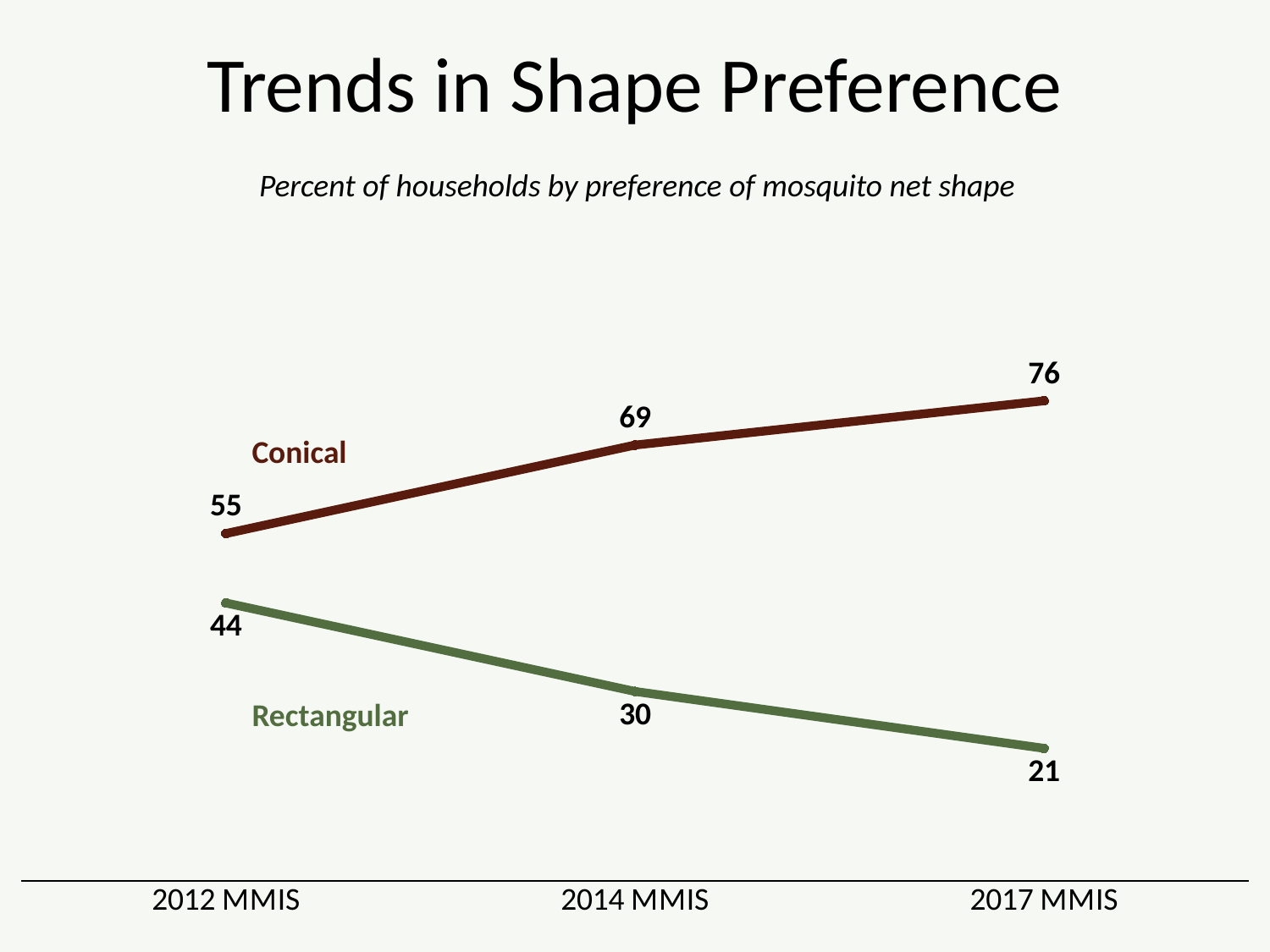

# Trends in Shape Preference
Percent of households by preference of mosquito net shape

### Chart

| Category | Conical | Rectangular |
|---|---|---|
| 2012 MMIS | 55.0 | 44.0 |
| 2014 MMIS | 69.0 | 30.0 |
| 2017 MMIS | 76.0 | 21.0 |
Conical
Rectangular